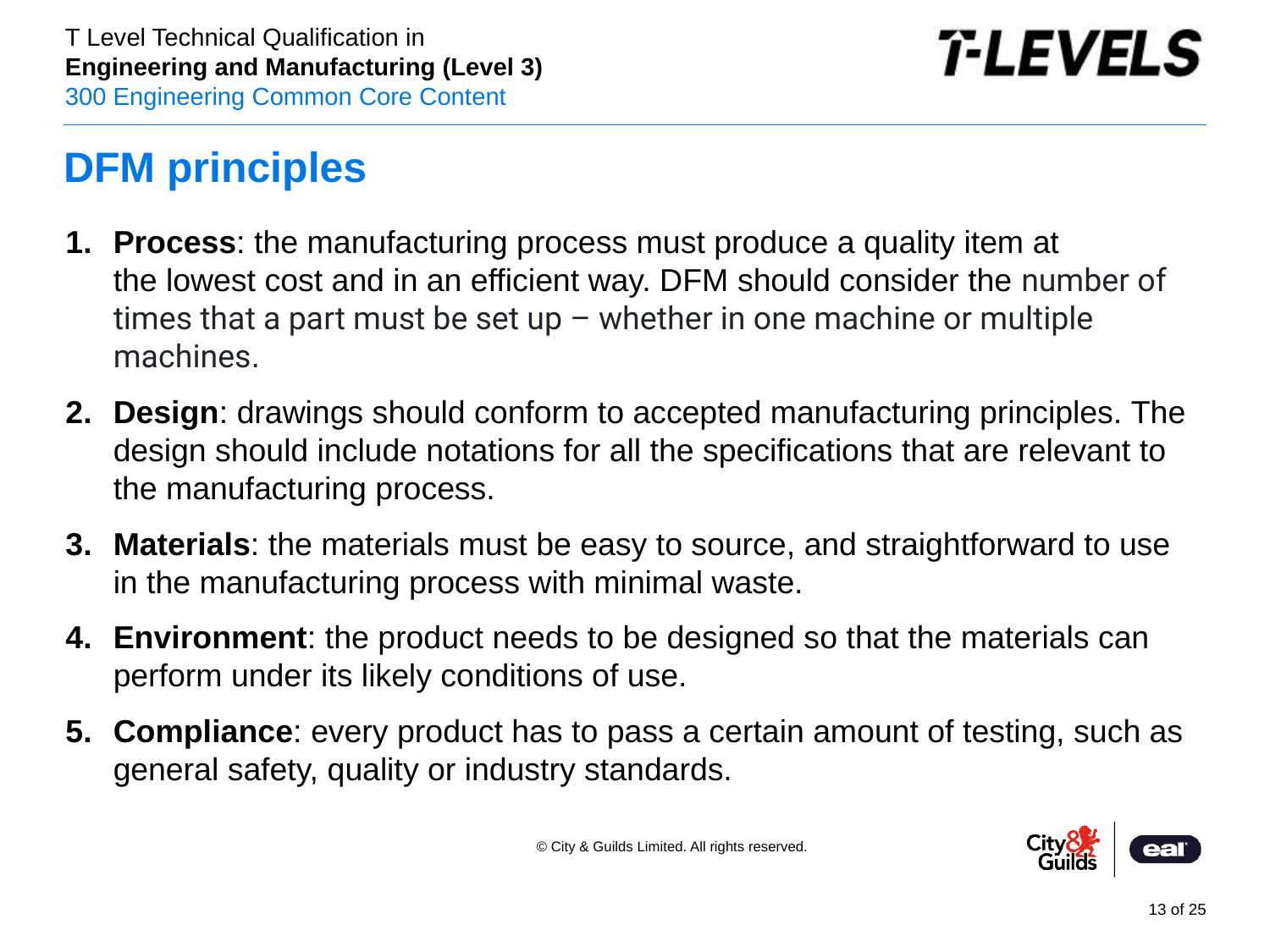

# DFM principles
Process: the manufacturing process must produce a quality item at the lowest cost and in an efficient way. DFM should consider the number of times that a part must be set up – whether in one machine or multiple machines.
Design: drawings should conform to accepted manufacturing principles. The design should include notations for all the specifications that are relevant to the manufacturing process.
Materials: the materials must be easy to source, and straightforward to use in the manufacturing process with minimal waste.
Environment: the product needs to be designed so that the materials can perform under its likely conditions of use.
Compliance: every product has to pass a certain amount of testing, such as general safety, quality or industry standards.